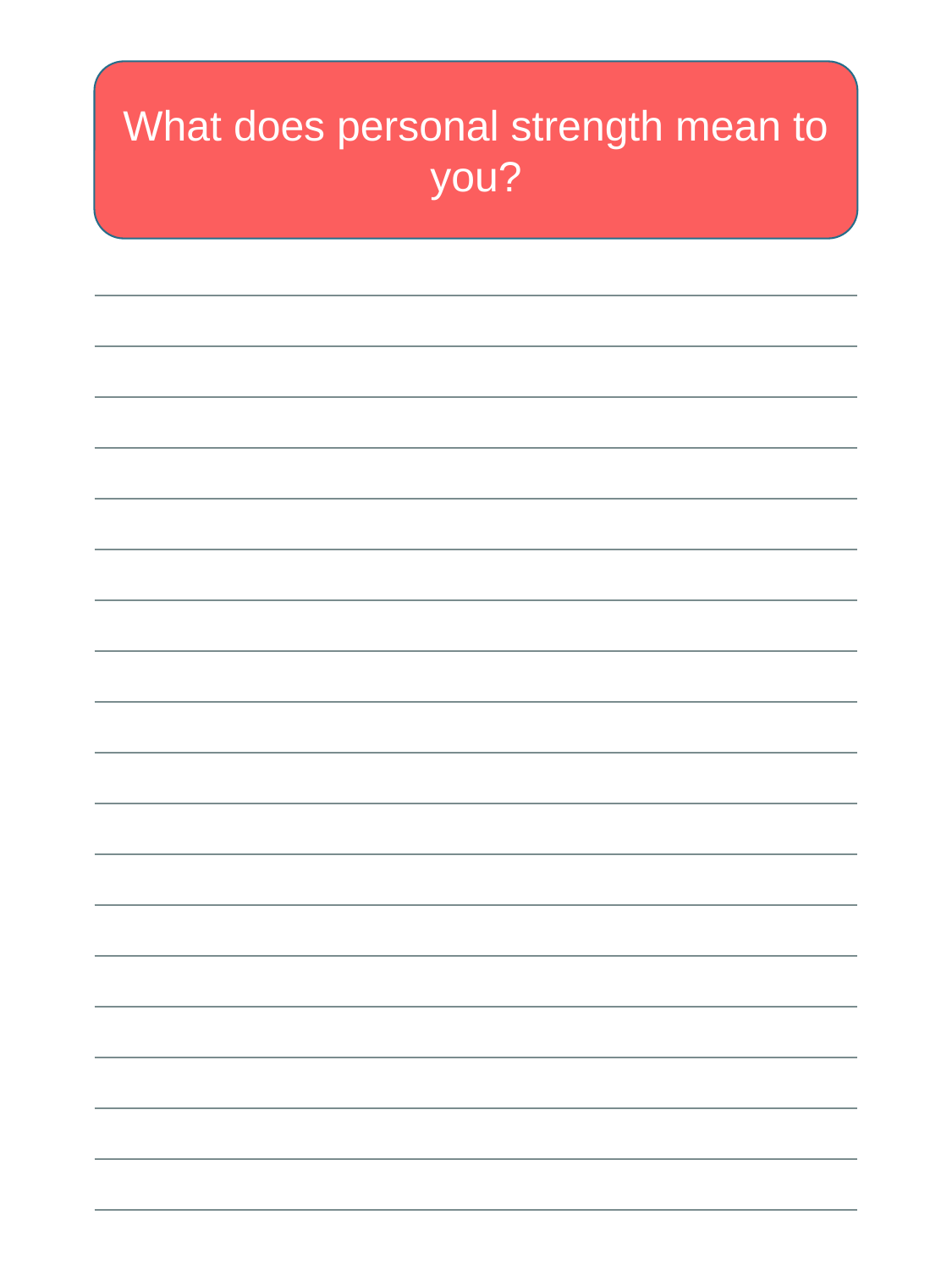

What does personal strength mean to you?
|  |
| --- |
|  |
|  |
|  |
|  |
|  |
|  |
|  |
|  |
|  |
|  |
|  |
|  |
|  |
|  |
|  |
|  |
|  |